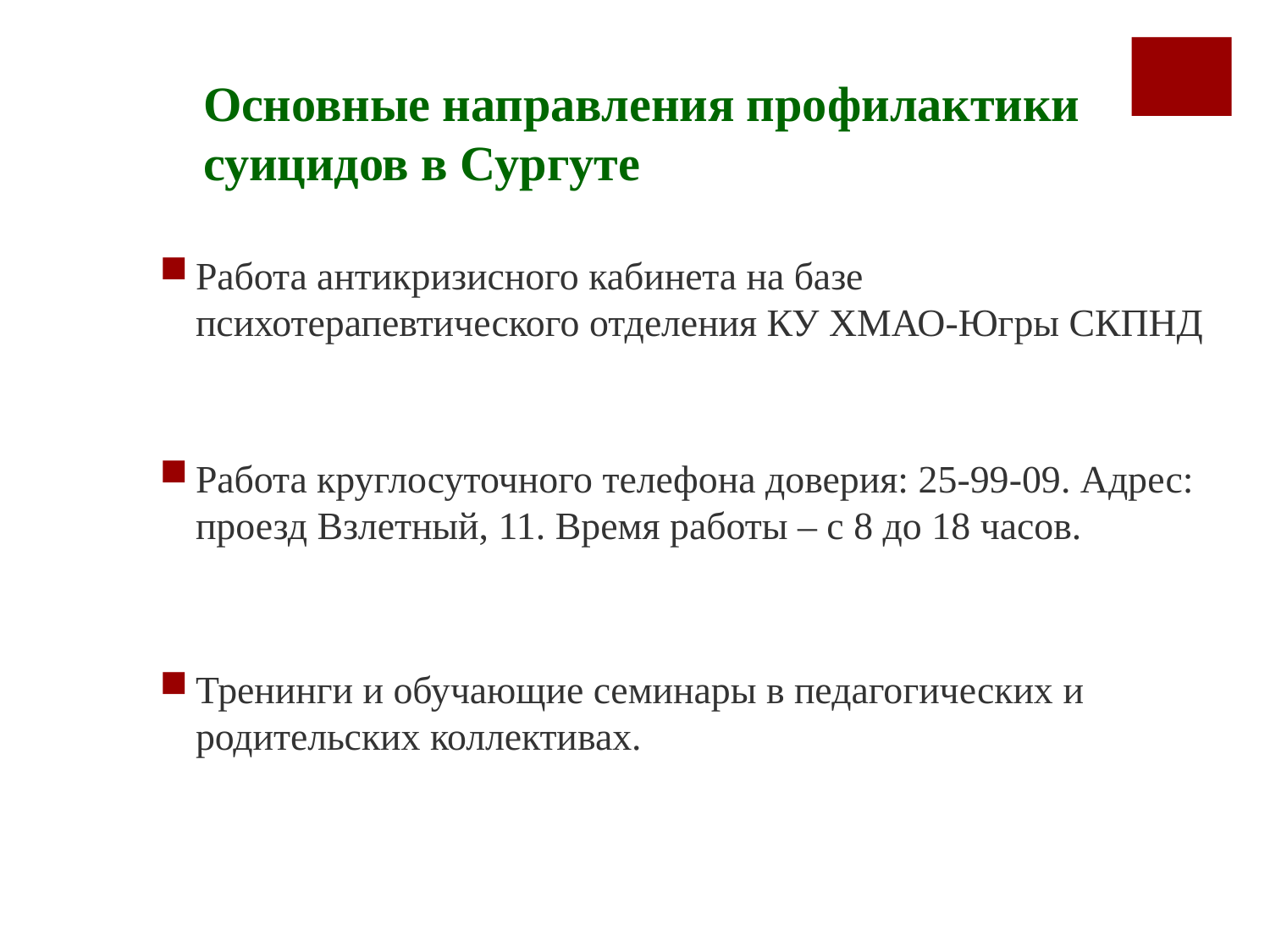

Основные направления профилактики суицидов в Сургуте
Работа антикризисного кабинета на базе психотерапевтического отделения КУ ХМАО-Югры СКПНД

Работа круглосуточного телефона доверия: 25-99-09. Адрес: проезд Взлетный, 11. Время работы – с 8 до 18 часов.

Тренинги и обучающие семинары в педагогических и родительских коллективах.